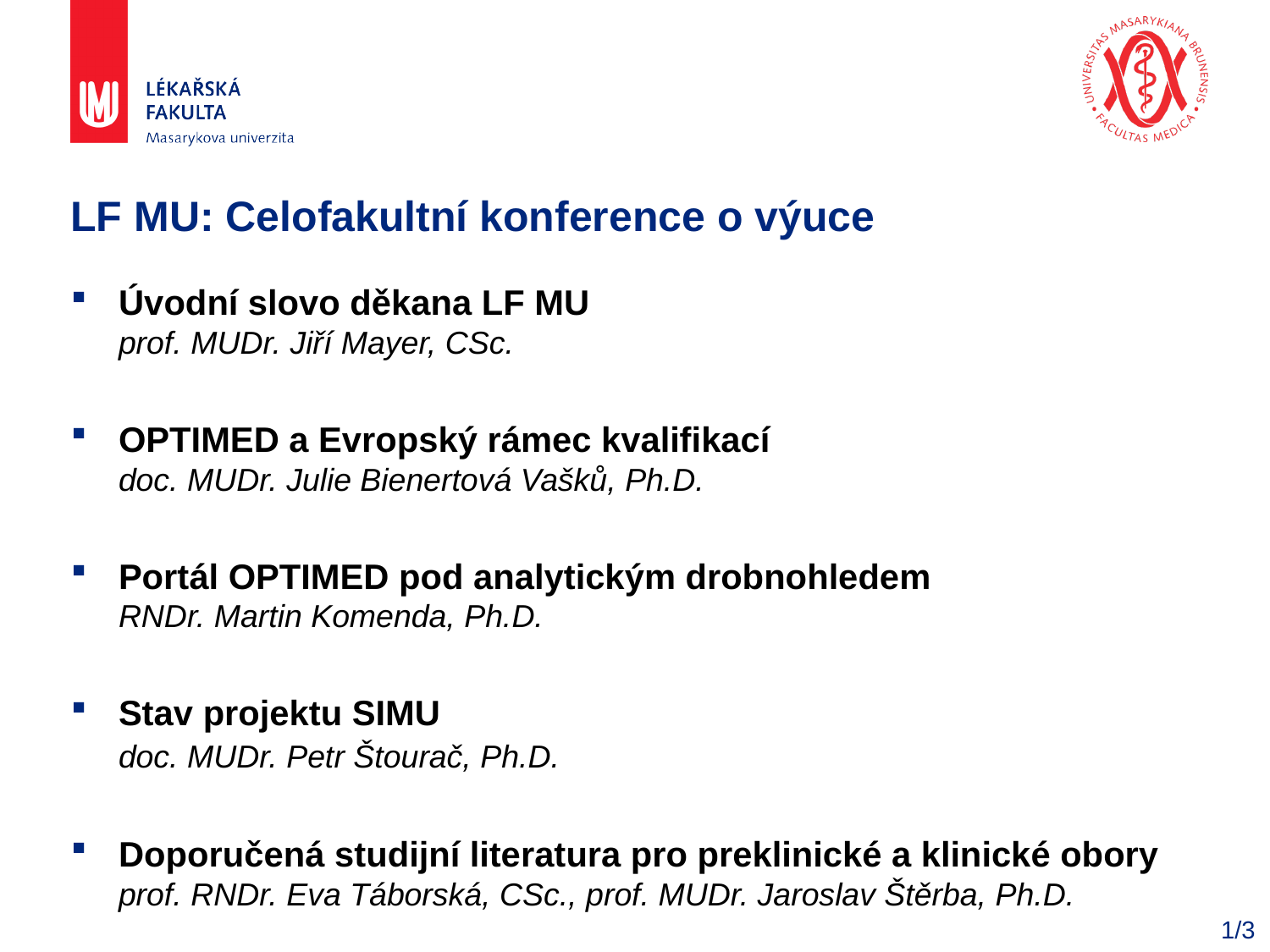

# LF MU: Celofakultní konference o výuce
Úvodní slovo děkana LF MU
prof. MUDr. Jiří Mayer, CSc.

OPTIMED a Evropský rámec kvalifikací
doc. MUDr. Julie Bienertová Vašků, Ph.D.

Portál OPTIMED pod analytickým drobnohledem
RNDr. Martin Komenda, Ph.D.

Stav projektu SIMU
doc. MUDr. Petr Štourač, Ph.D.

Doporučená studijní literatura pro preklinické a klinické obory
prof. RNDr. Eva Táborská, CSc., prof. MUDr. Jaroslav Štěrba, Ph.D.

1/3